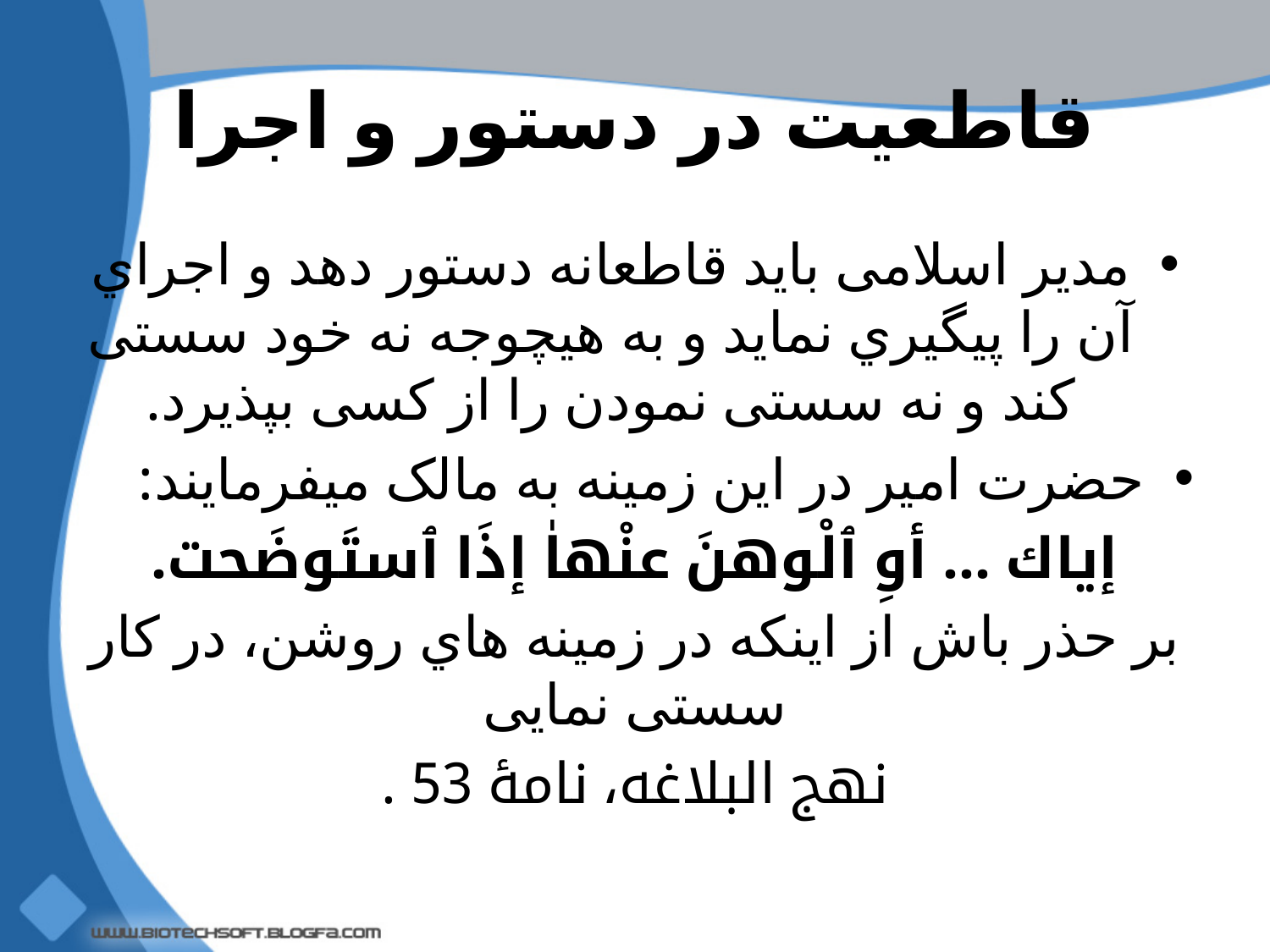

# قاطعیت در دستور و اجرا
مدیر اسلامی باید قاطعانه دستور دهد و اجراي آن را پیگیري نماید و به هیچوجه نه خود سستی کند و نه سستی نمودن را از کسی بپذیرد.
حضرت امیر در این زمینه به مالک میفرمایند:
إیاك ... أوِ ٱلْوهنَ عنْهاٰ إذَا ٱستَوضَحت.
بر حذر باش از اینکه در زمینه هاي روشن، در کار سستی نمایی
نهج البلاغه، نامۀ 53 .